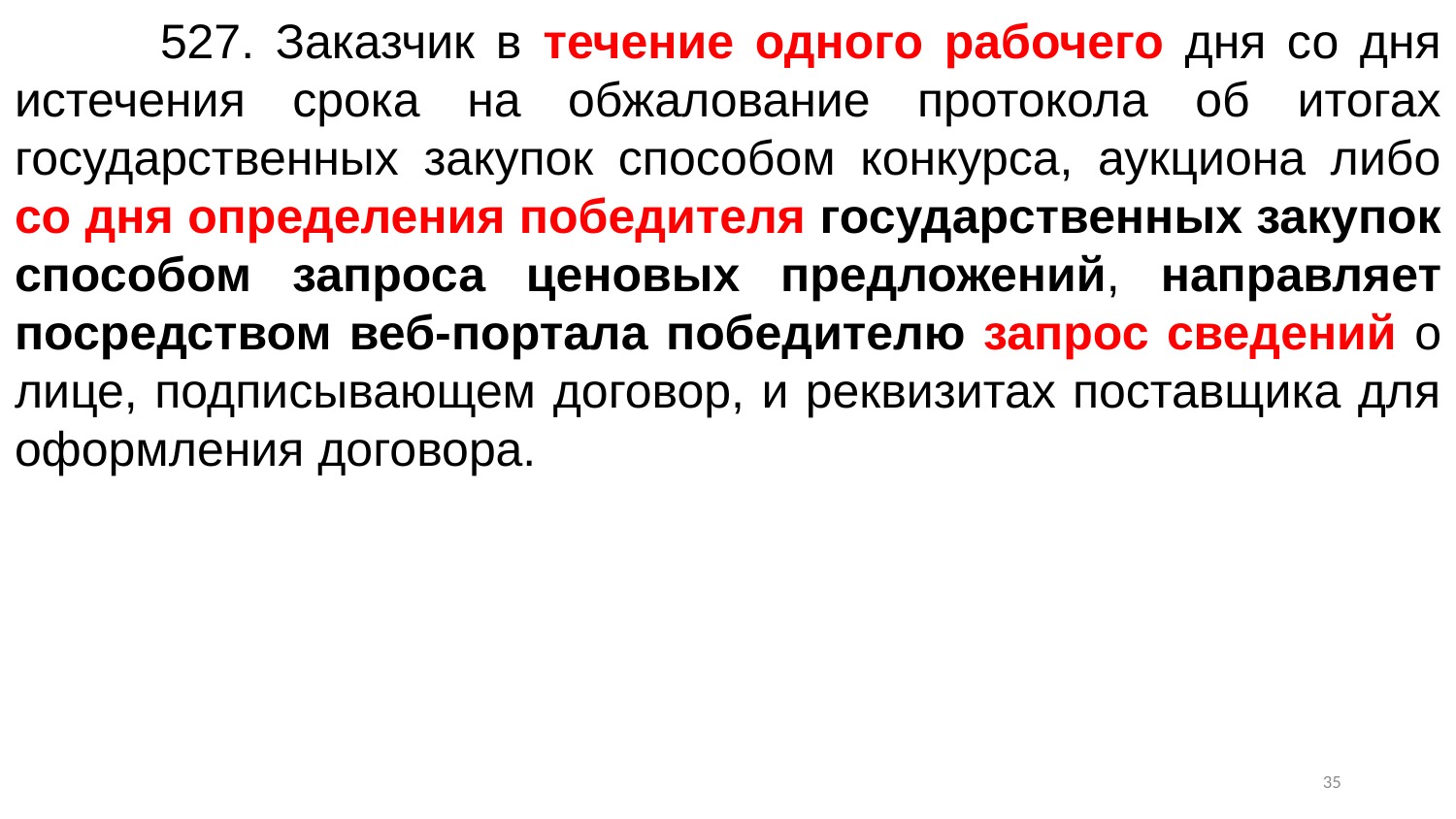

527. Заказчик в течение одного рабочего дня со дня истечения срока на обжалование протокола об итогах государственных закупок способом конкурса, аукциона либо со дня определения победителя государственных закупок способом запроса ценовых предложений, направляет посредством веб-портала победителю запрос сведений о лице, подписывающем договор, и реквизитах поставщика для оформления договора.
35